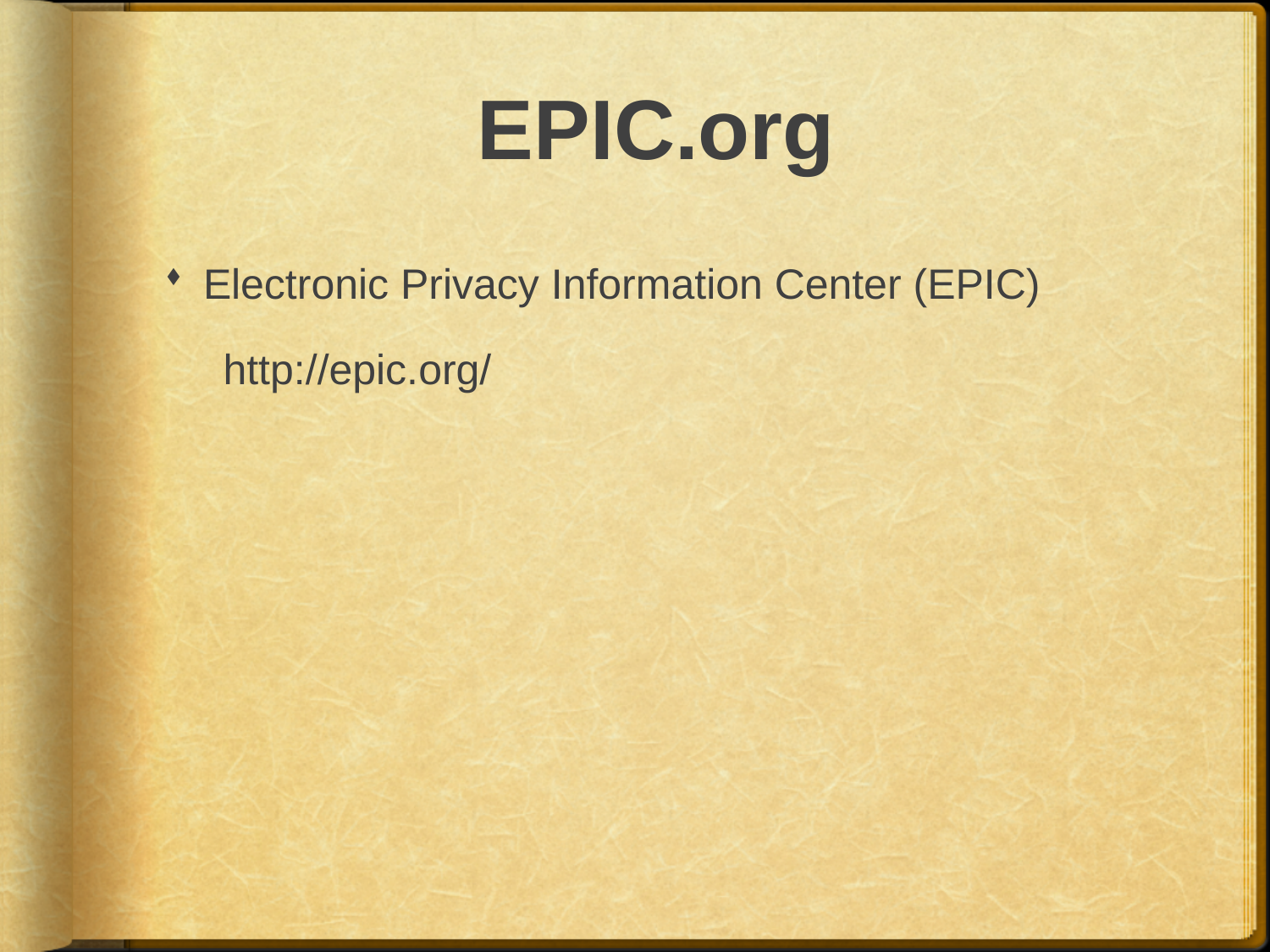

# EPIC.org
Electronic Privacy Information Center (EPIC)
     http://epic.org/